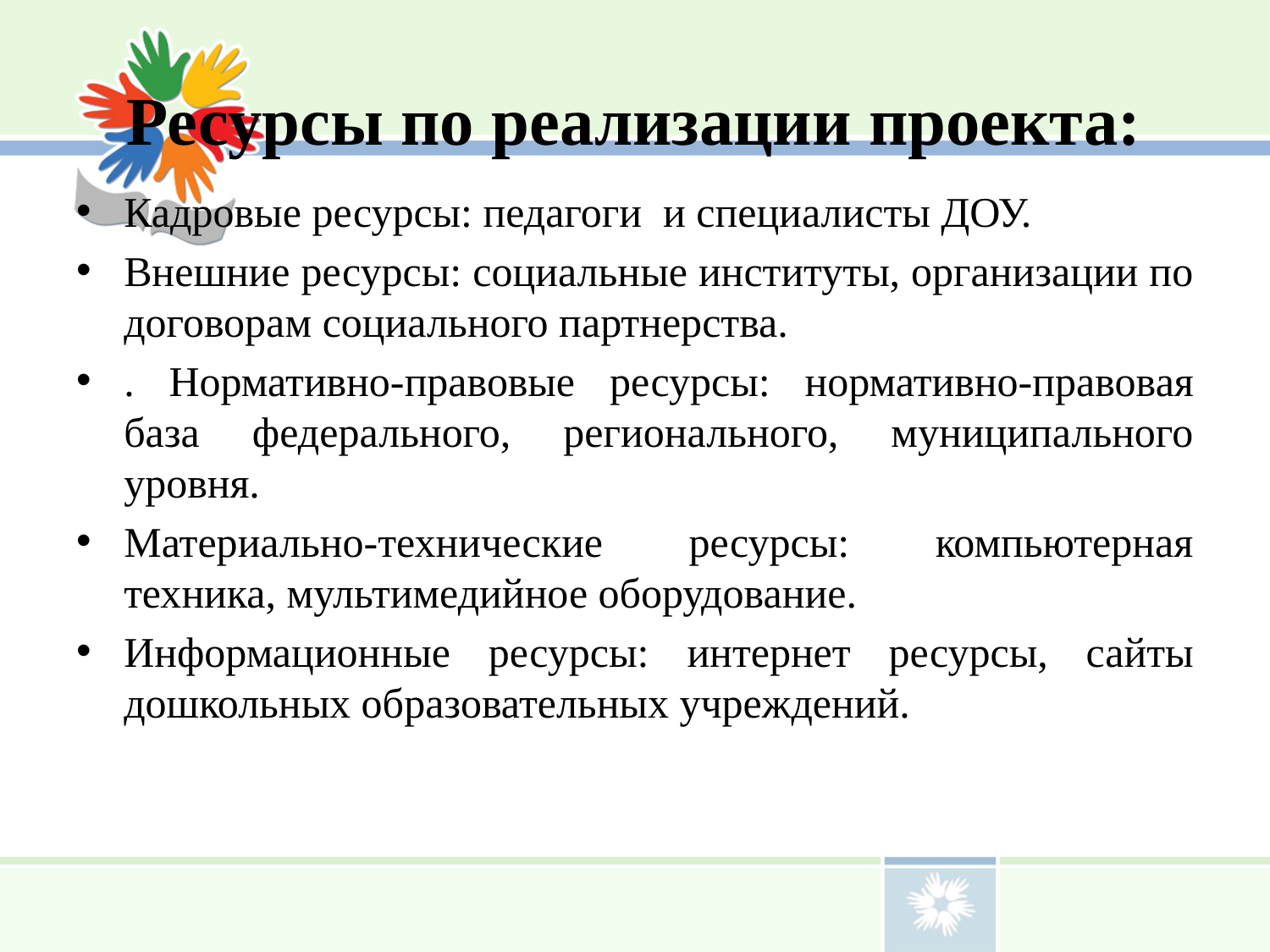

# Ресурсы по реализации проекта:
Кадровые ресурсы: педагоги  и специалисты ДОУ.
Внешние ресурсы: социальные институты, организации по договорам социального партнерства.
. Нормативно-правовые ресурсы: нормативно-правовая база федерального, регионального, муниципального уровня.
Материально-технические ресурсы: компьютерная техника, мультимедийное оборудование.
Информационные ресурсы: интернет ресурсы, сайты дошкольных образовательных учреждений.